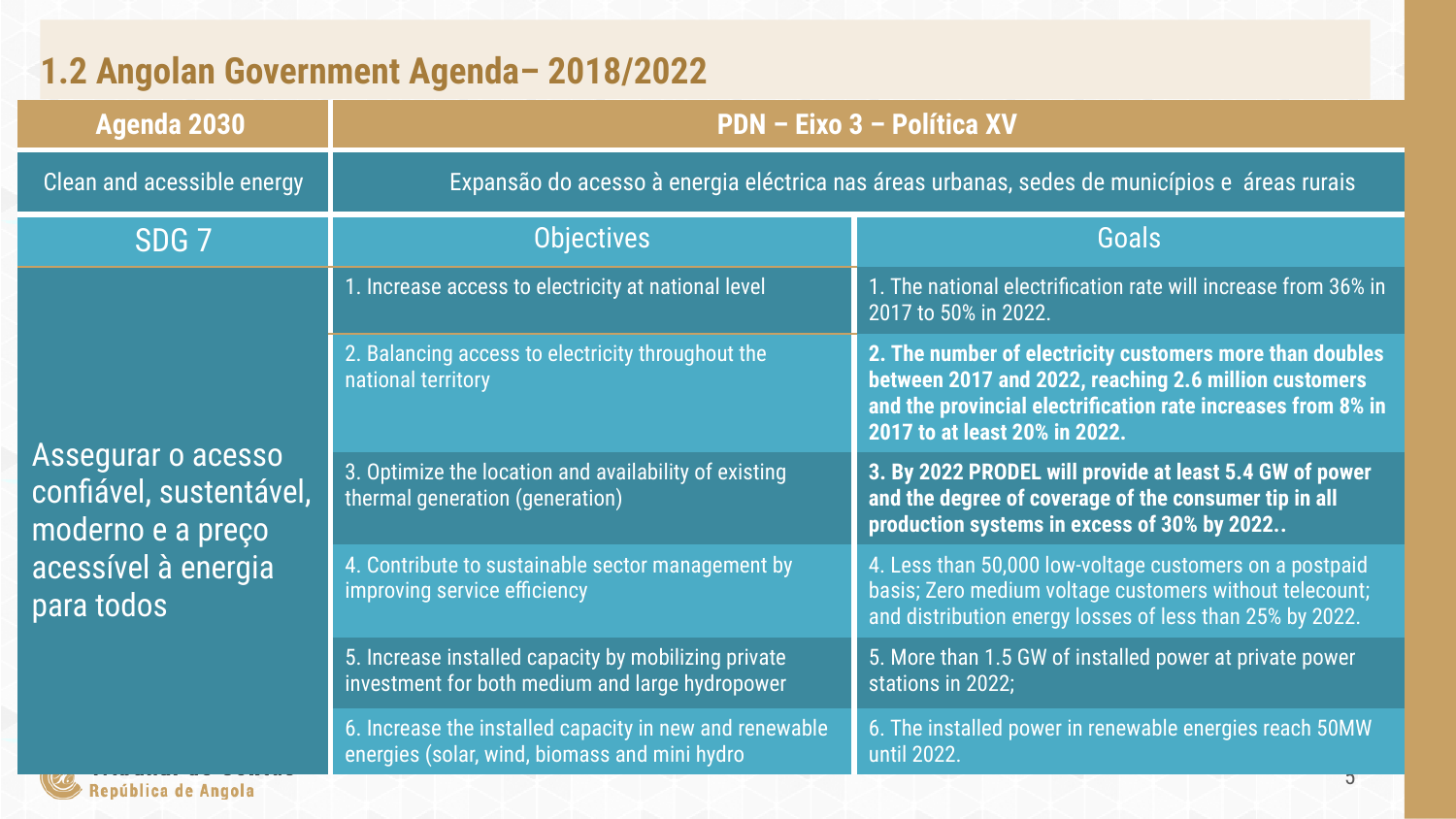

# 1.2 Angolan Government Agenda– 2018/2022
| Agenda 2030 | PDN – Eixo 3 – Política XV |  |
| --- | --- | --- |
| Clean and acessible energy | Expansão do acesso à energia eléctrica nas áreas urbanas, sedes de municípios e áreas rurais |  |
| SDG 7 | Objectives | Goals |
| Assegurar o acesso confiável, sustentável, moderno e a preço acessível à energia para todos | 1. Increase access to electricity at national level | 1. The national electrification rate will increase from 36% in 2017 to 50% in 2022. |
|  | 2. Balancing access to electricity throughout the national territory | 2. The number of electricity customers more than doubles between 2017 and 2022, reaching 2.6 million customers and the provincial electrification rate increases from 8% in 2017 to at least 20% in 2022. |
|  | 3. Optimize the location and availability of existing thermal generation (generation) | 3. By 2022 PRODEL will provide at least 5.4 GW of power and the degree of coverage of the consumer tip in all production systems in excess of 30% by 2022.. |
|  | 4. Contribute to sustainable sector management by improving service efficiency | 4. Less than 50,000 low-voltage customers on a postpaid basis; Zero medium voltage customers without telecount; and distribution energy losses of less than 25% by 2022. |
|  | 5. Increase installed capacity by mobilizing private investment for both medium and large hydropower | 5. More than 1.5 GW of installed power at private power stations in 2022; |
|  | 6. Increase the installed capacity in new and renewable energies (solar, wind, biomass and mini hydro | 6. The installed power in renewable energies reach 50MW until 2022. |
5